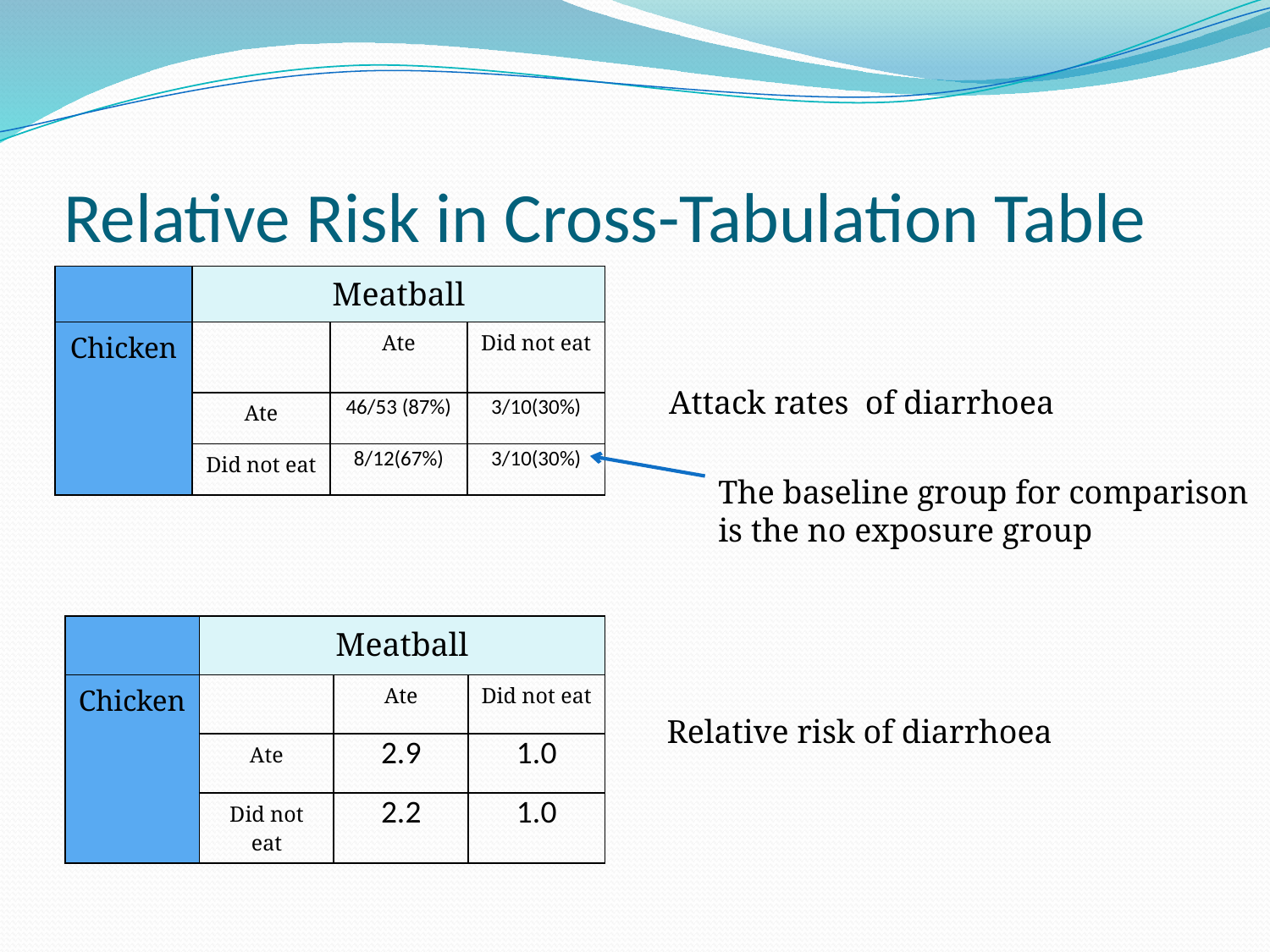

# Relative Risk in Cross-Tabulation Table
|  | Meatball |  |  |
| --- | --- | --- | --- |
| Chicken |  | Ate | Did not eat |
|  | Ate | 46/53 (87%) | 3/10(30%) |
|  | Did not eat | 8/12(67%) | 3/10(30%) |
Attack rates  of diarrhoea
The baseline group for comparison
is the no exposure group
|  | Meatball |  |  |
| --- | --- | --- | --- |
| Chicken |  | Ate | Did not eat |
|  | Ate | 2.9 | 1.0 |
|  | Did not eat | 2.2 | 1.0 |
Relative risk of diarrhoea